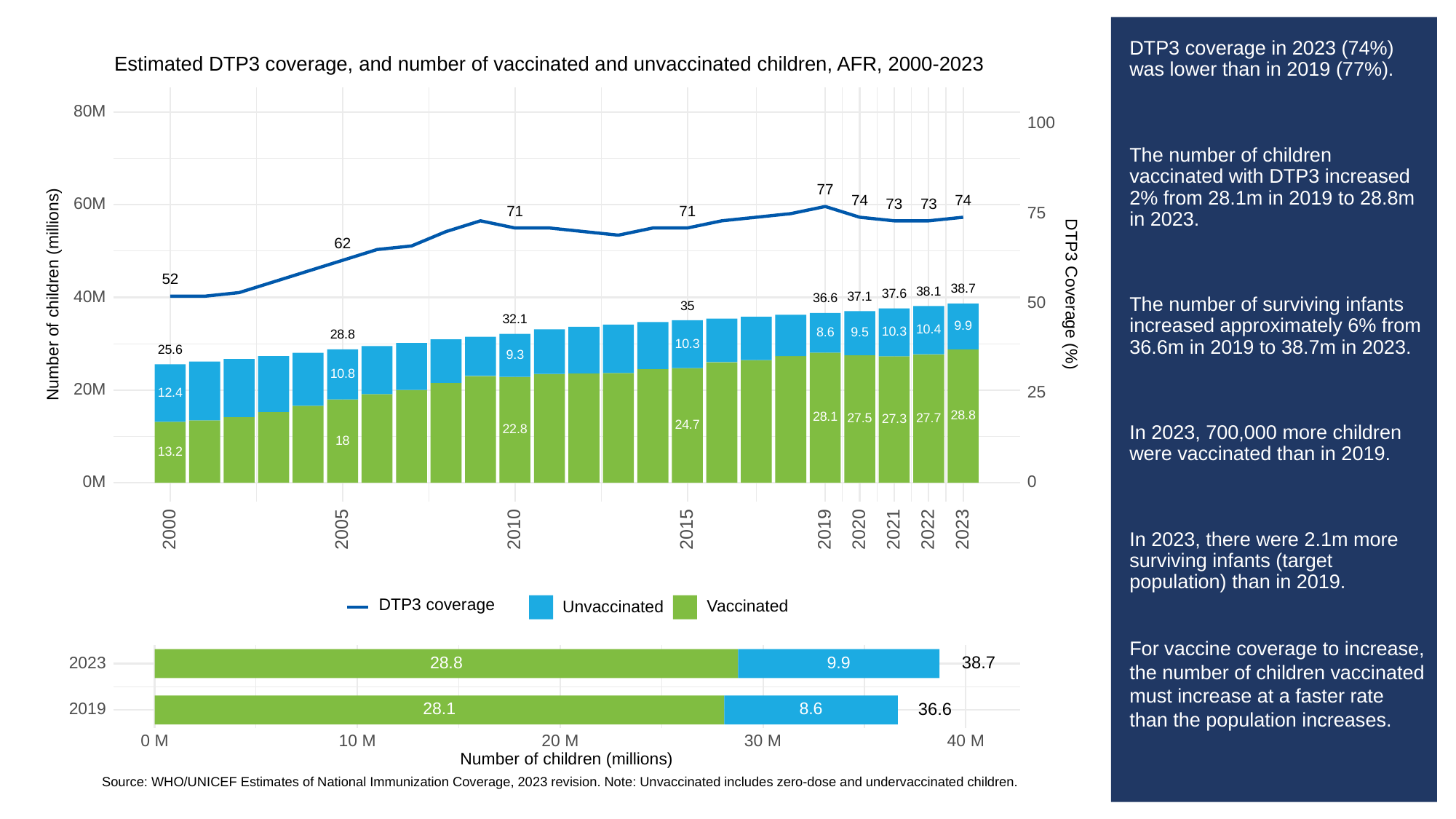

# DTP3 coverage in 2023 (74%) was lower than in 2019 (77%).

The number of children vaccinated with DTP3 increased 2% from 28.1m in 2019 to 28.8m in 2023.

The number of surviving infants increased approximately 6% from 36.6m in 2019 to 38.7m in 2023.

In 2023, 700,000 more children were vaccinated than in 2019.

In 2023, there were 2.1m more surviving infants (target population) than in 2019.

For vaccine coverage to increase, the number of children vaccinated must increase at a faster rate than the population increases.

Estimated DTP3 coverage, and number of vaccinated and unvaccinated children, AFR, 2000-2023

80M

100

77
74
74
60M
73
73

71
71

75
62

52
38.7
Number of children (millions)
DTP3 Coverage (%)
38.1
37.6
40M
37.1
36.6
50

35

32.1

9.9

10.4

10.3
8.6
9.5

28.8

10.3

25.6

9.3

10.8

20M
25
12.4

28.8

28.1
27.7
27.5
27.3

24.7

22.8
18

13.2
0M
0

2023
2000
2005
2010
2015
2019
2020
2021
2022

DTP3 coverage
Unvaccinated
Vaccinated

38.7
28.8
9.9
2023

36.6
28.1
8.6
2019

30 M
0 M
10 M
20 M
40 M
Number of children (millions)
Source: WHO/UNICEF Estimates of National Immunization Coverage, 2023 revision. Note: Unvaccinated includes zero-dose and undervaccinated children.